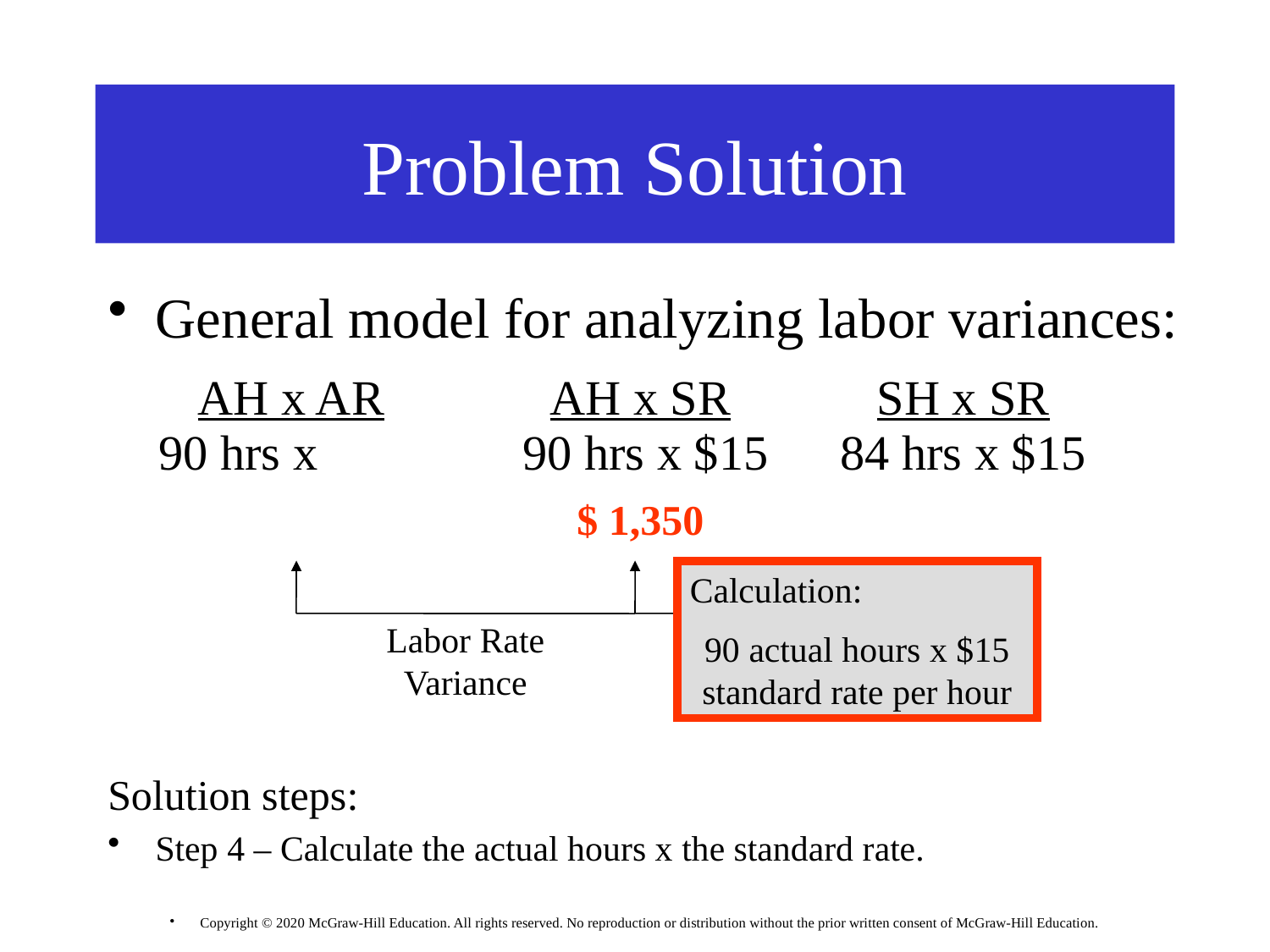

# Problem Solution
General model for analyzing labor variances:
AH x AR
AH x SR
SH x SR
90 hrs x
90 hrs x $15
84 hrs x $15
$ 1,350

Calculation:
90 actual hours x $15 standard rate per hour
Labor Rate Variance
Labor Efficiency Variance

Solution steps:
Step 4 – Calculate the actual hours x the standard rate.